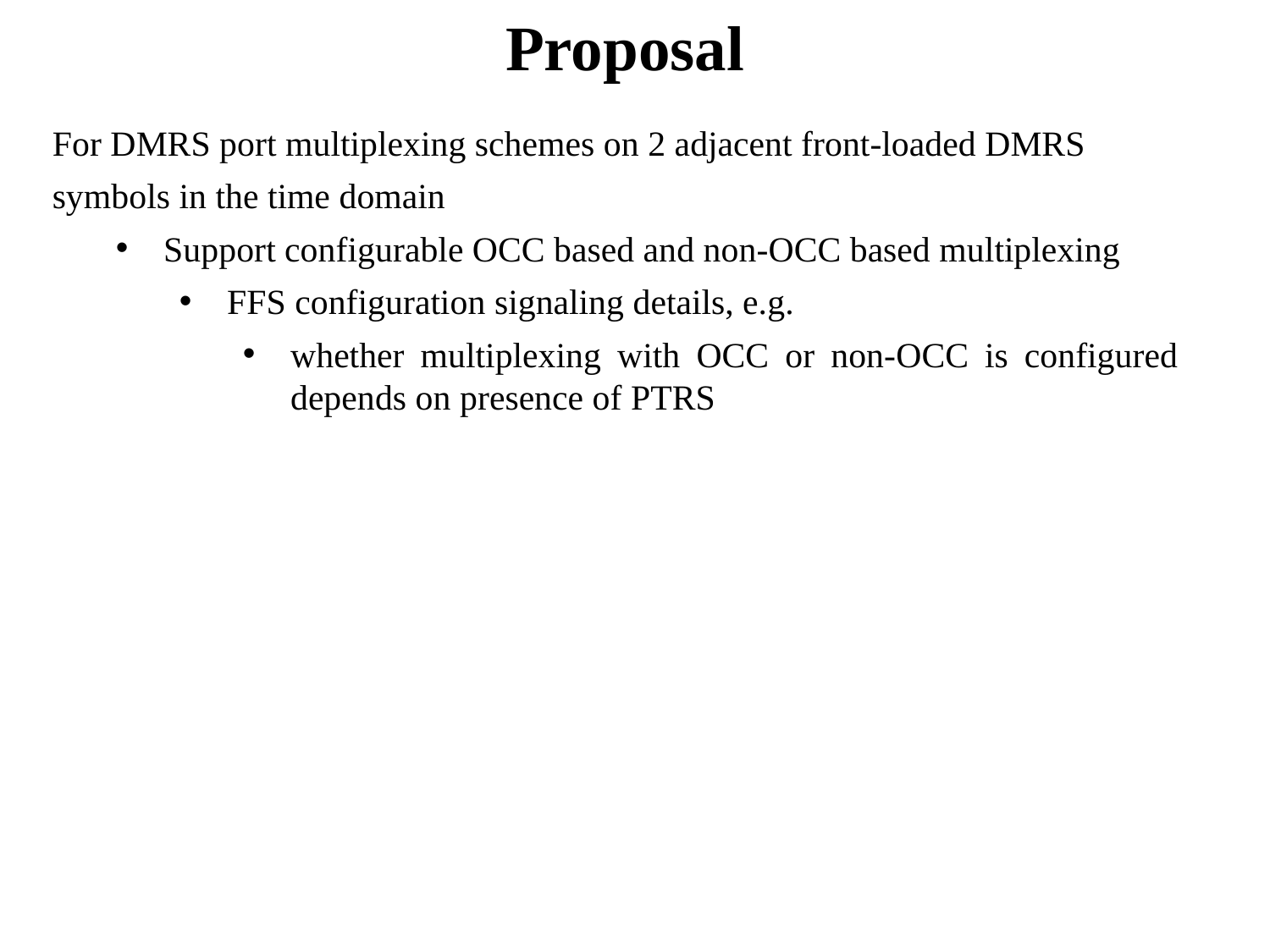

# Proposal
For DMRS port multiplexing schemes on 2 adjacent front-loaded DMRS
symbols in the time domain
Support configurable OCC based and non-OCC based multiplexing
FFS configuration signaling details, e.g.
whether multiplexing with OCC or non-OCC is configured depends on presence of PTRS